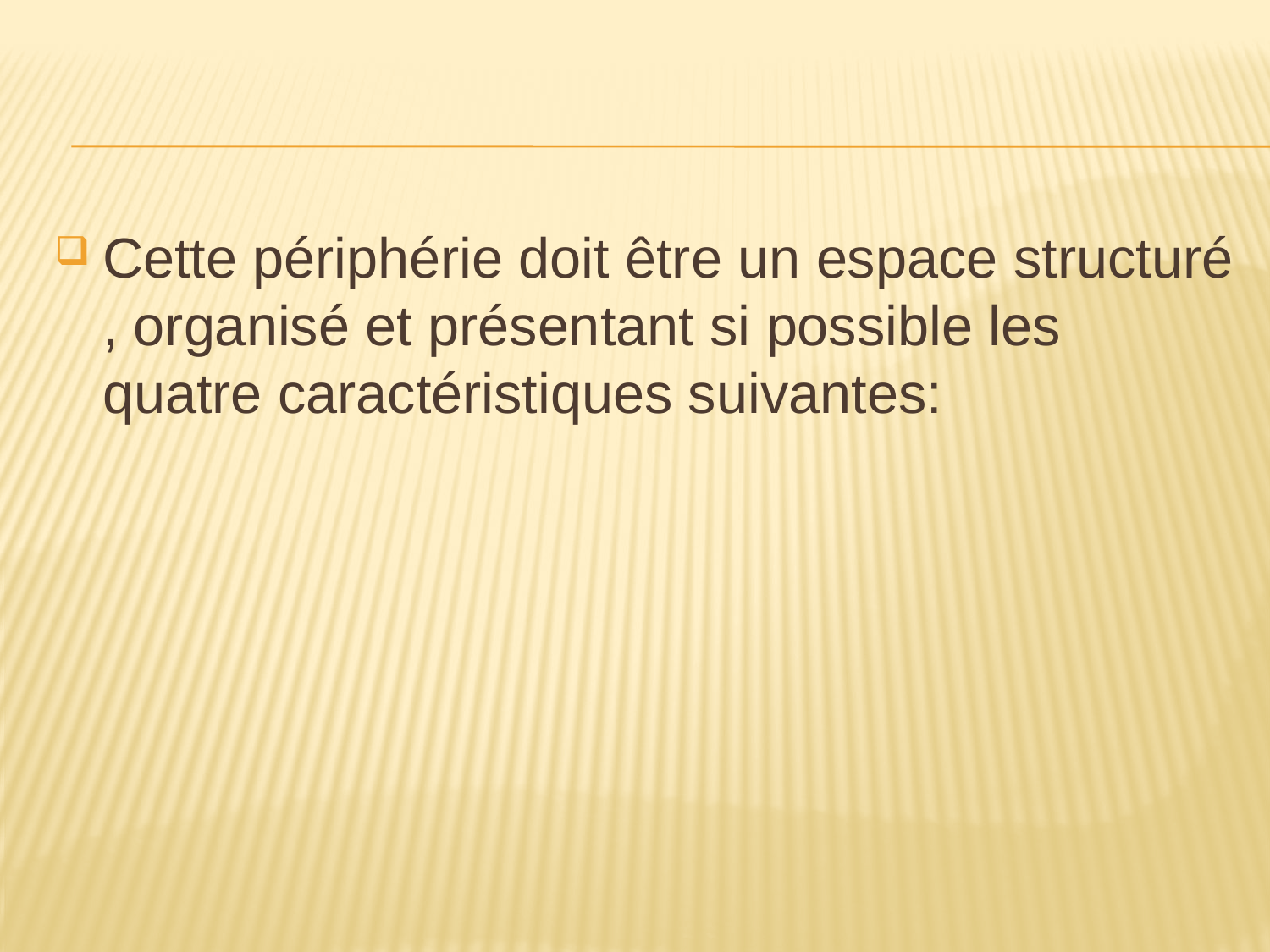

#
Cette périphérie doit être un espace structuré , organisé et présentant si possible les quatre caractéristiques suivantes: